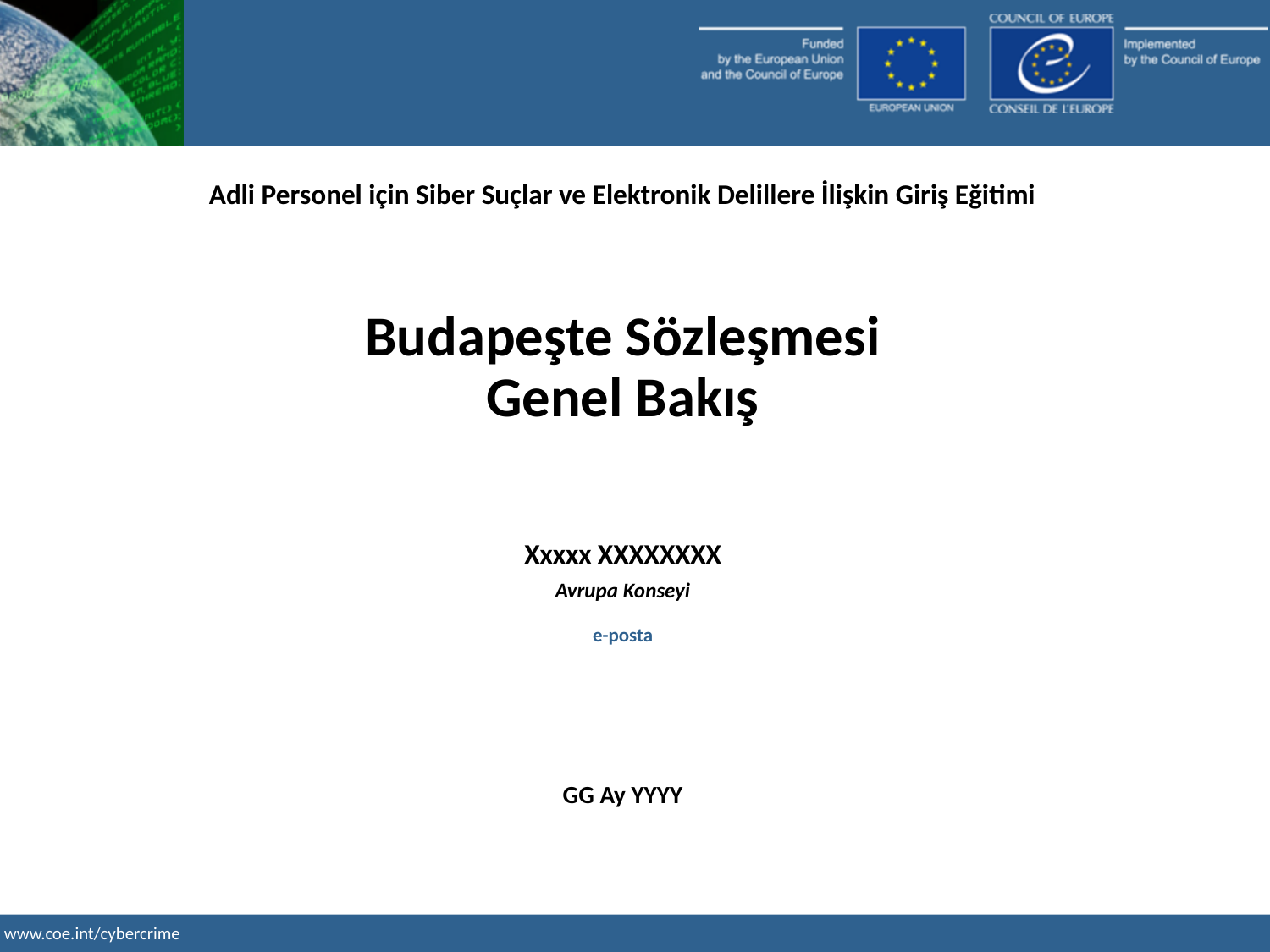

Adli Personel için Siber Suçlar ve Elektronik Delillere İlişkin Giriş Eğitimi

Budapeşte Sözleşmesi
Genel Bakış

Xxxxx XXXXXXXX

Avrupa Konseyi

e-posta

GG Ay YYYY